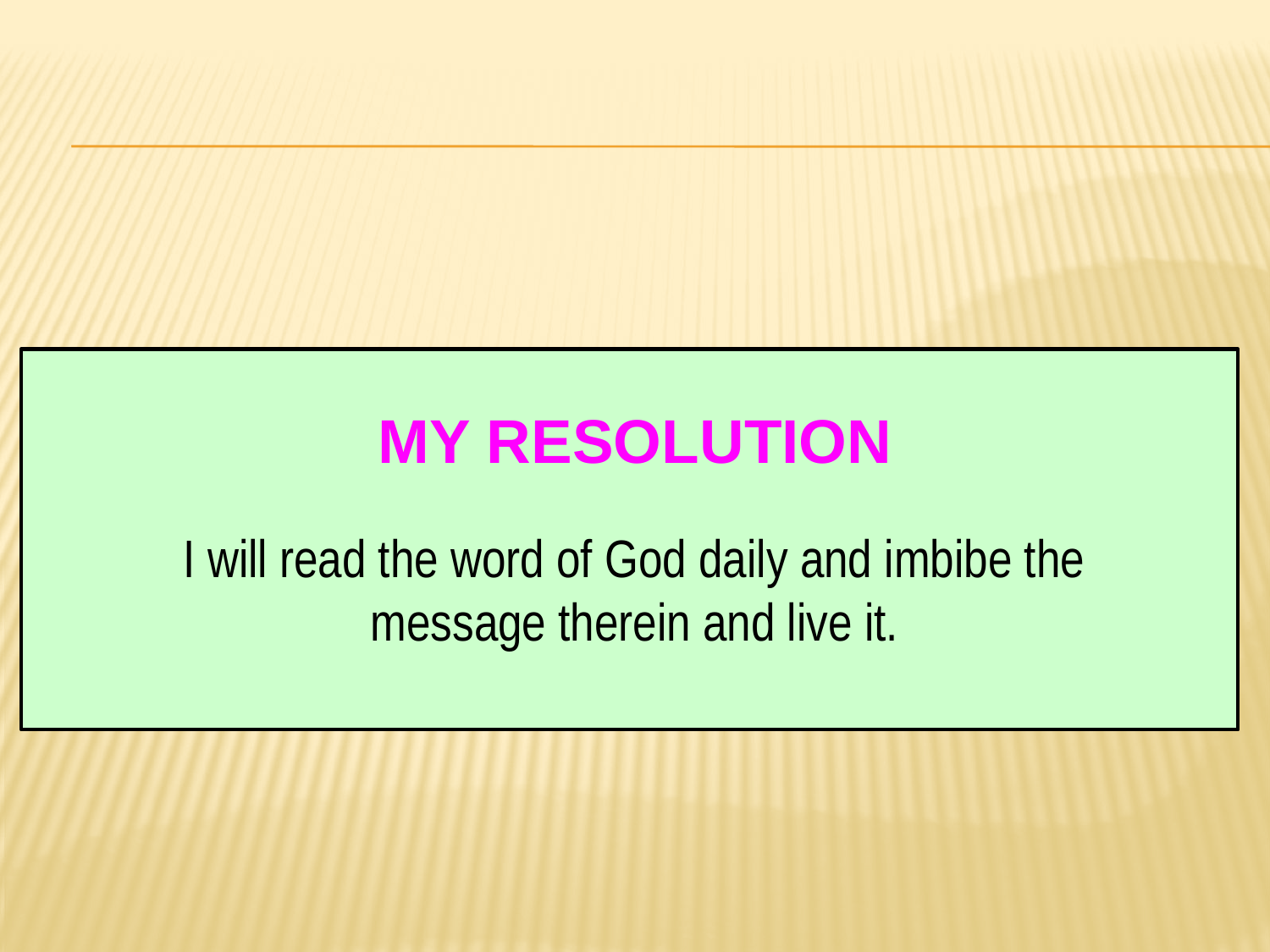

# My Resolution
I will read the word of God daily and imbibe the message therein and live it.